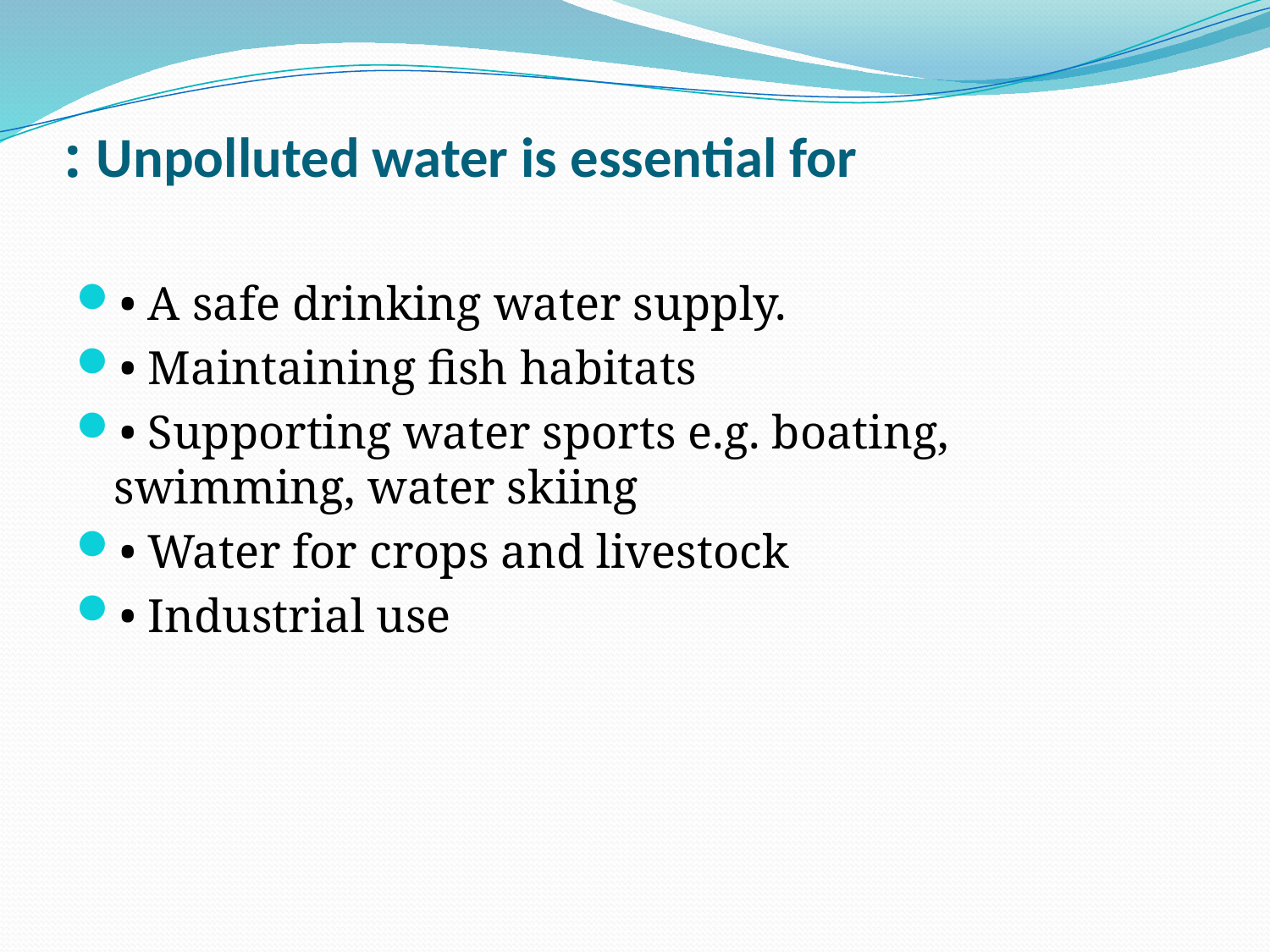

# Unpolluted water is essential for :
• A safe drinking water supply.
• Maintaining fish habitats
• Supporting water sports e.g. boating, swimming, water skiing
• Water for crops and livestock
• Industrial use